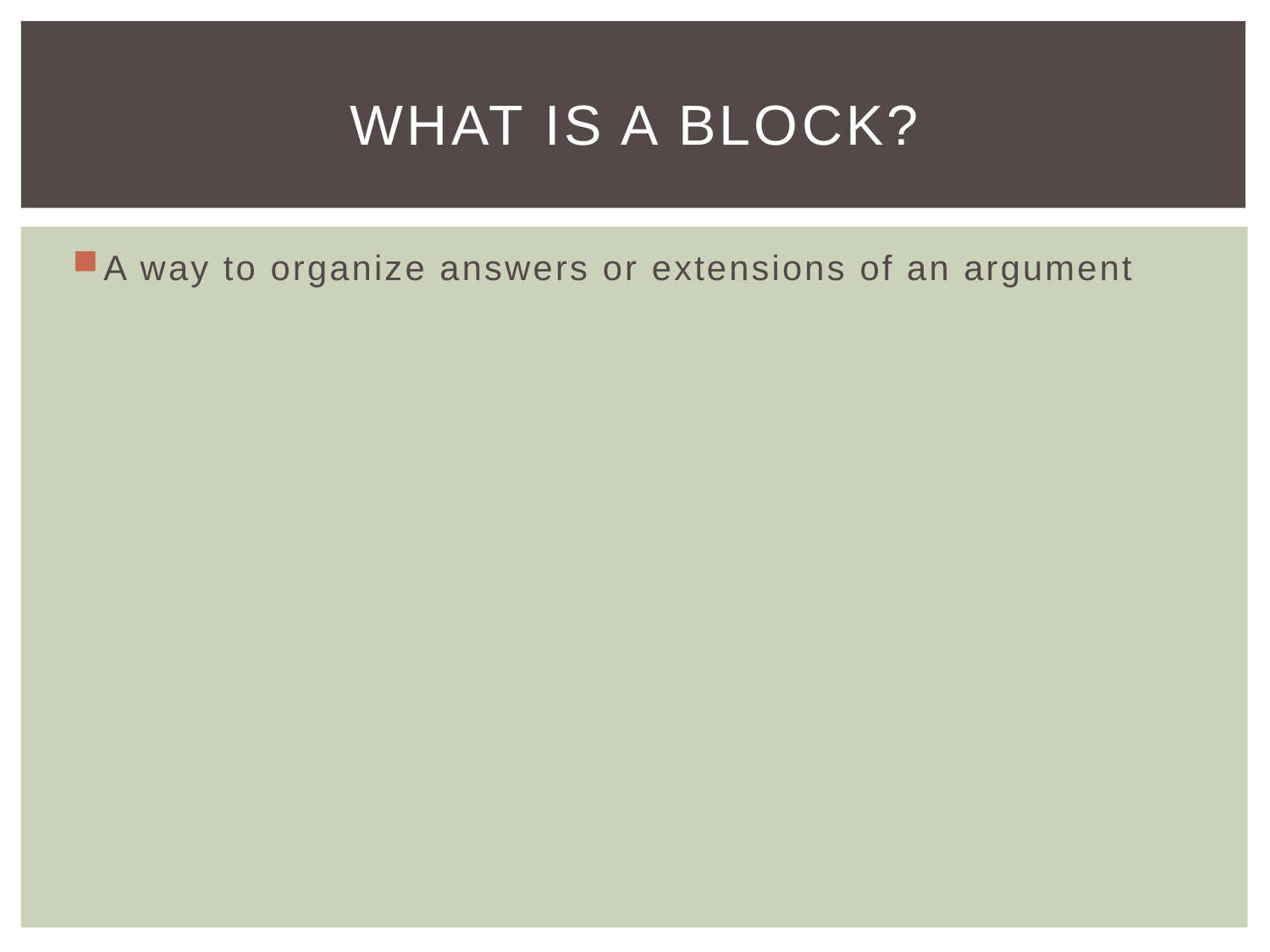

# What is a block?
A way to organize answers or extensions of an argument